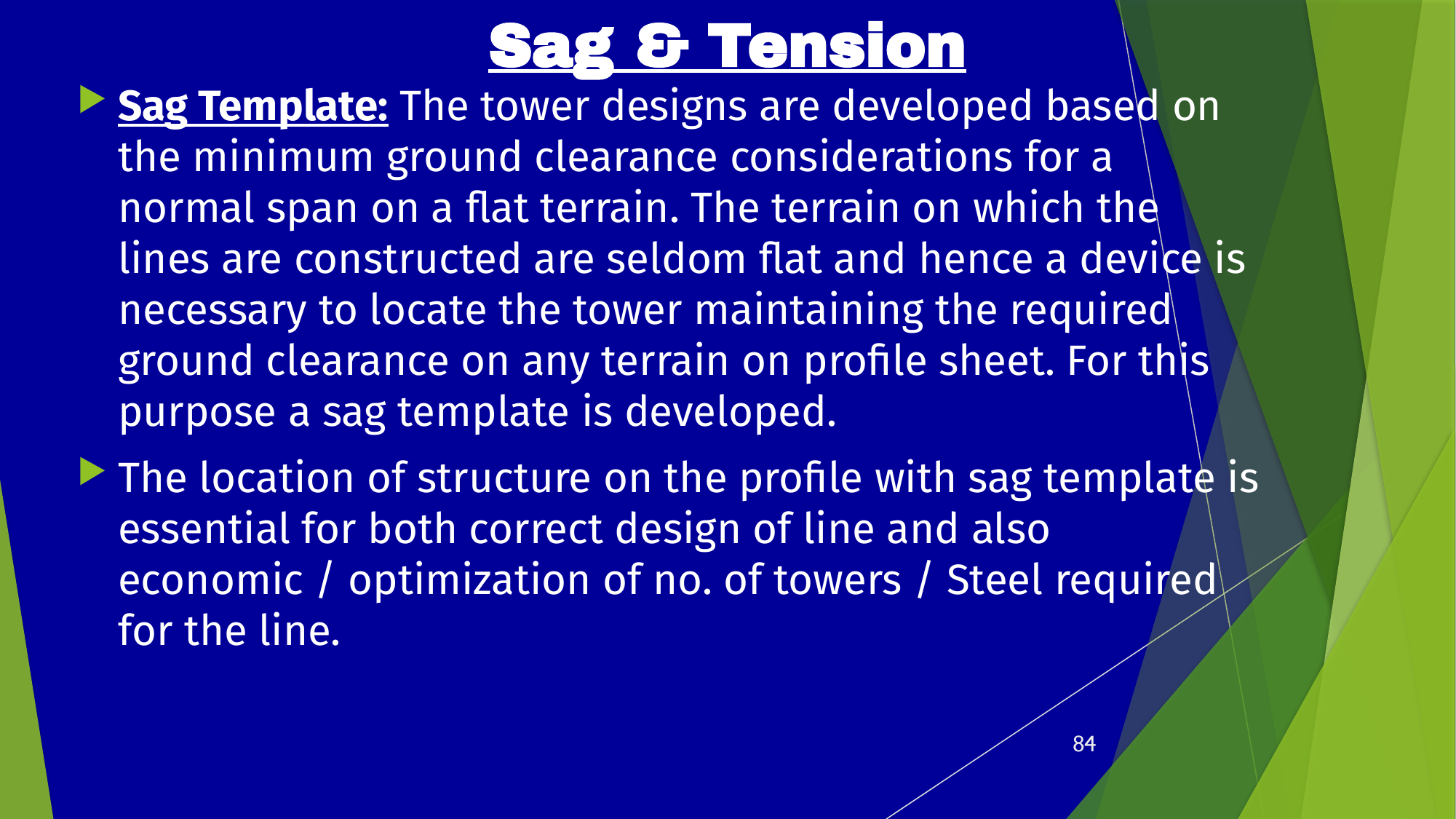

Sag & Tension
Sag Template: The tower designs are developed based on the minimum ground clearance considerations for a normal span on a flat terrain. The terrain on which the lines are constructed are seldom flat and hence a device is necessary to locate the tower maintaining the required ground clearance on any terrain on profile sheet. For this purpose a sag template is developed.
The location of structure on the profile with sag template is essential for both correct design of line and also economic / optimization of no. of towers / Steel required for the line.

84